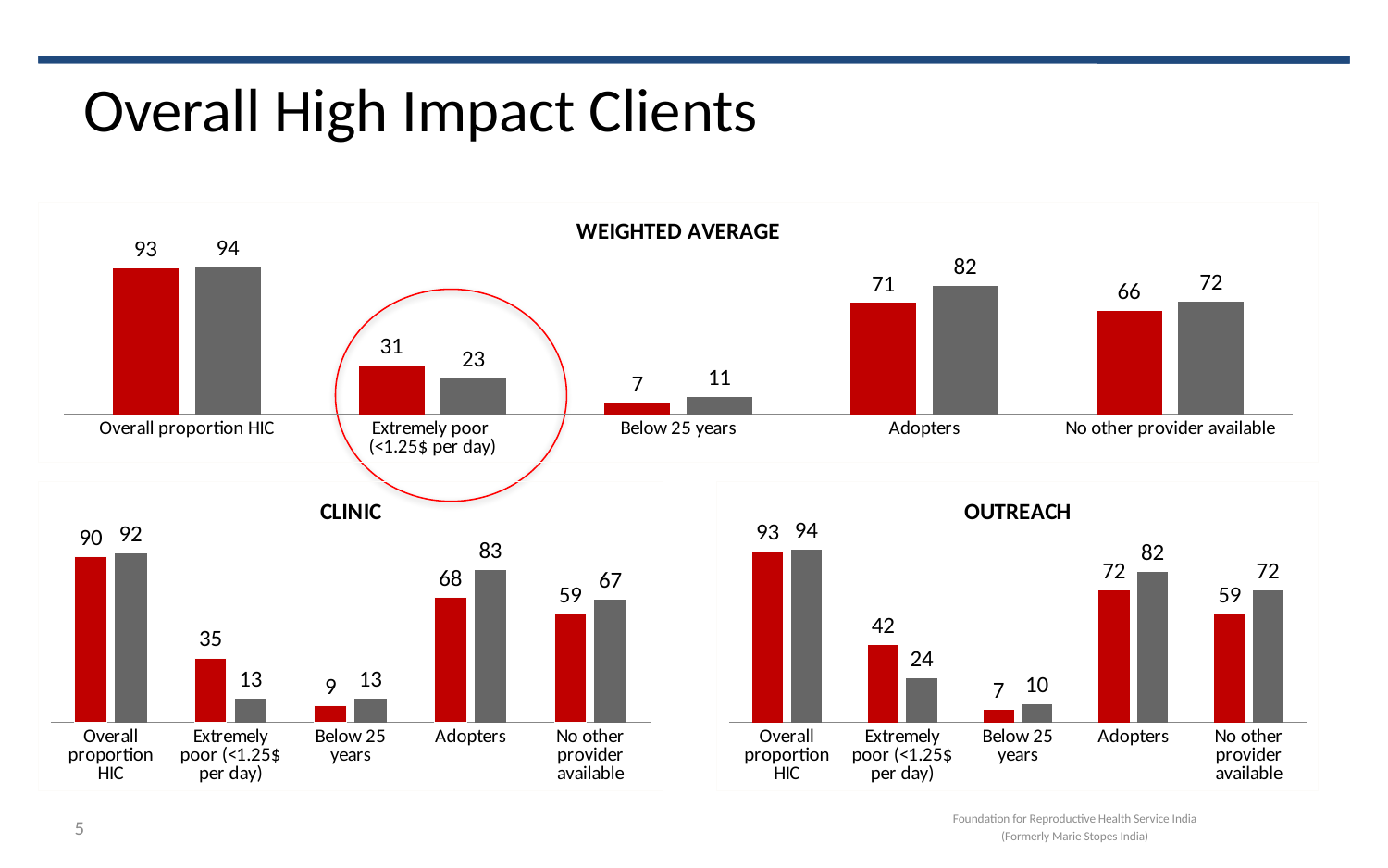

# Overall High Impact Clients

### Chart: WEIGHTED AVERAGE

| Category | 2015 | 2016 |
|---|---|---|
| Overall proportion HIC | 93.0 | 94.0 |
| Extremely poor
(<1.25$ per day) | 31.0 | 23.0 |
| Below 25 years | 7.0 | 11.0 |
| Adopters | 71.0 | 82.0 |
| No other provider available | 66.0 | 72.0 |

### Chart: CLINIC

| Category | 2015 | 2016 |
|---|---|---|
| Overall proportion HIC | 90.0 | 92.0 |
| Extremely poor (<1.25$ per day) | 35.0 | 13.0 |
| Below 25 years | 9.0 | 13.0 |
| Adopters | 68.0 | 83.0 |
| No other provider available | 59.0 | 67.0 |

### Chart: OUTREACH

| Category | 2015 | 2016 |
|---|---|---|
| Overall proportion HIC | 93.0 | 94.0 |
| Extremely poor (<1.25$ per day) | 42.0 | 24.0 |
| Below 25 years | 7.0 | 10.0 |
| Adopters | 72.0 | 82.0 |
| No other provider available | 59.0 | 72.0 |
5

Foundation for Reproductive Health Service India
(Formerly Marie Stopes India)